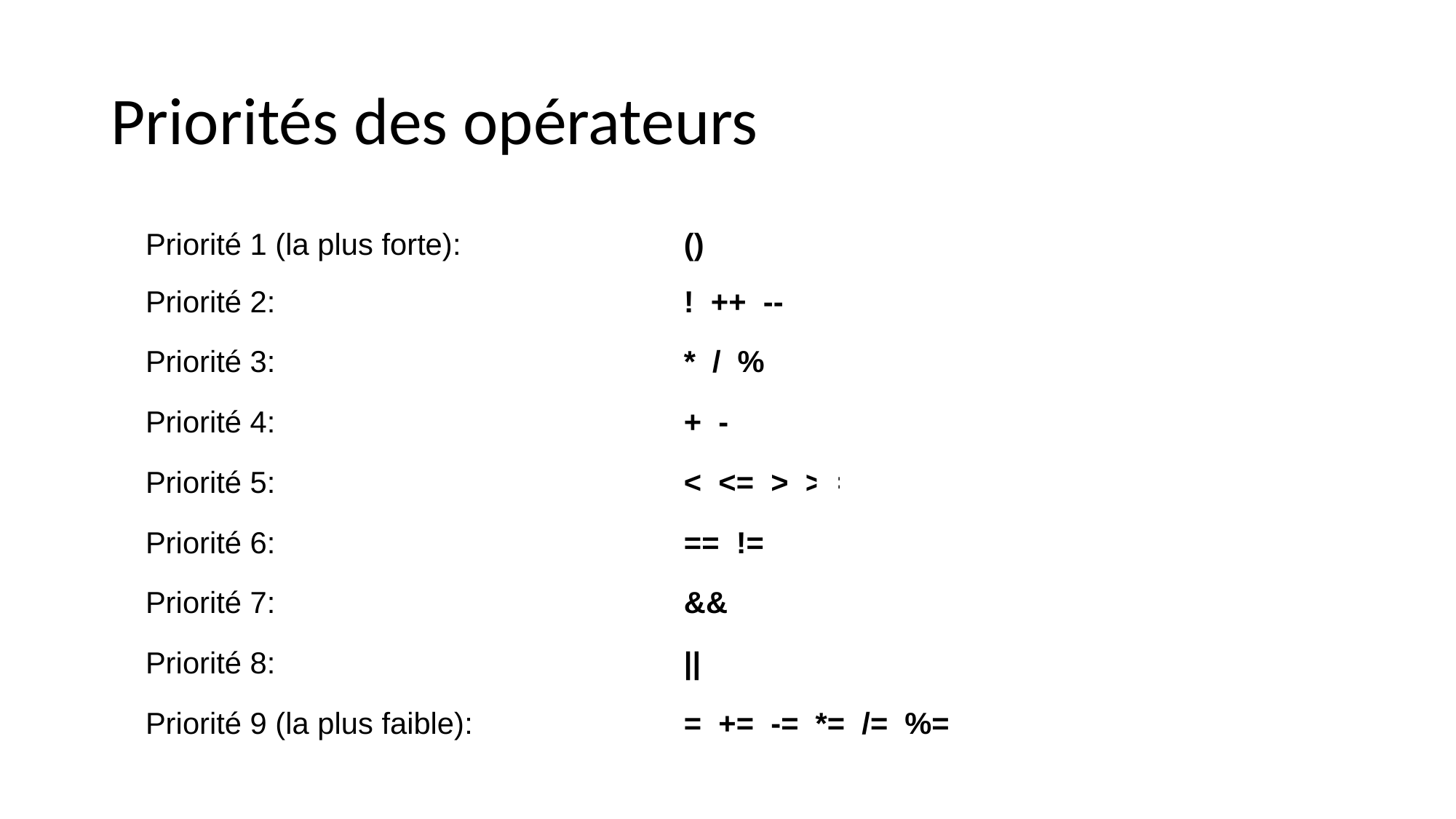

# Priorités des opérateurs

| Priorité 1 (la plus forte): | () |
| --- | --- |
| Priorité 2: | ! ++ -- |
| Priorité 3: | \* / % |
| Priorité 4: | + - |
| Priorité 5: | < <= > >= |
| Priorité 6: | == != |
| Priorité 7: | && |
| Priorité 8: | || |
| Priorité 9 (la plus faible): | = += -= \*= /= %= |